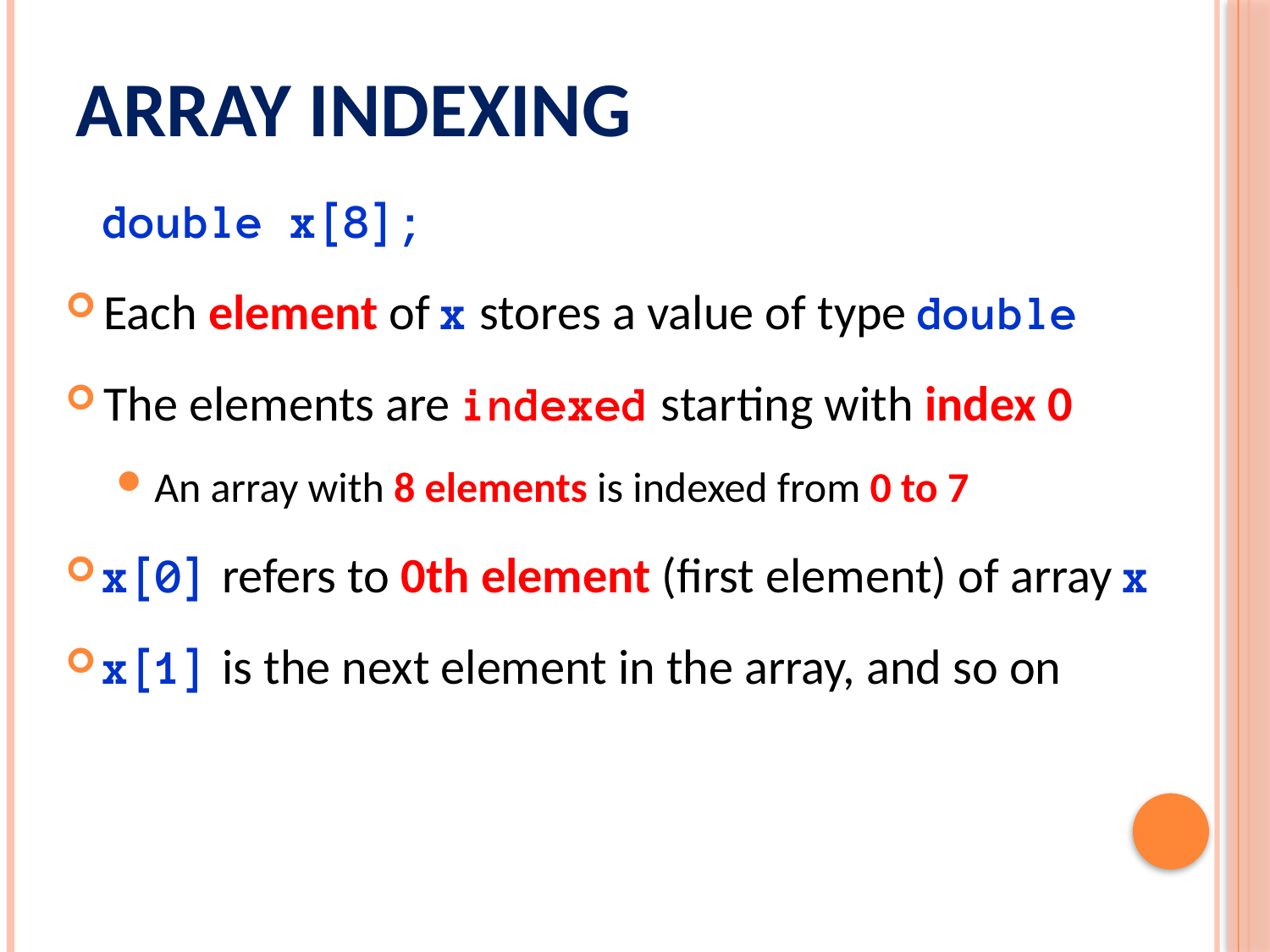

# Array Indexing
double x[8];
Each element of x stores a value of type double
The elements are indexed starting with index 0
An array with 8 elements is indexed from 0 to 7
x[0] refers to 0th element (first element) of array x
x[1] is the next element in the array, and so on